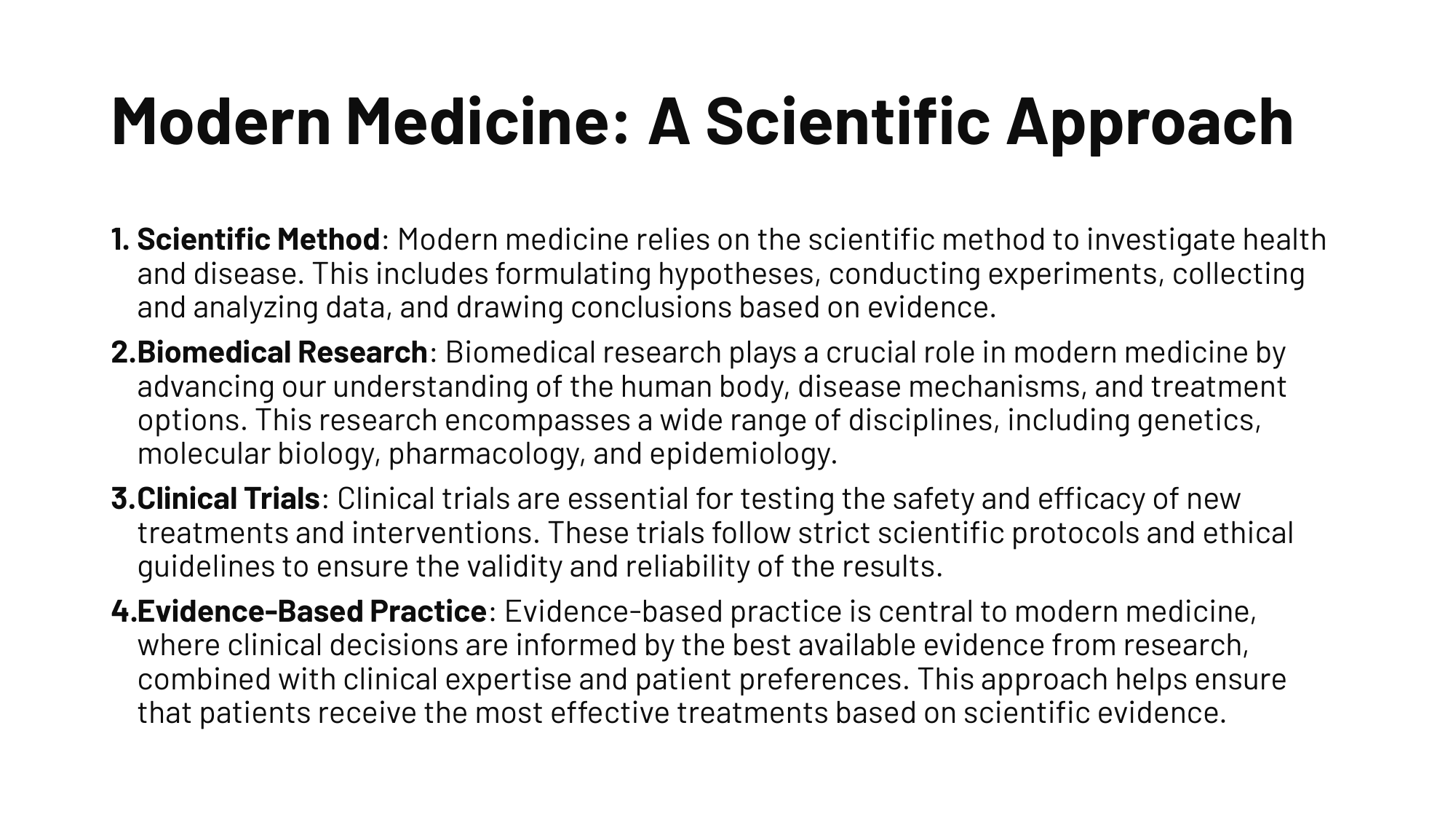

# Modern Medicine: A Scientific Approach
Scientific Method: Modern medicine relies on the scientific method to investigate health and disease. This includes formulating hypotheses, conducting experiments, collecting and analyzing data, and drawing conclusions based on evidence.
Biomedical Research: Biomedical research plays a crucial role in modern medicine by advancing our understanding of the human body, disease mechanisms, and treatment options. This research encompasses a wide range of disciplines, including genetics, molecular biology, pharmacology, and epidemiology.
Clinical Trials: Clinical trials are essential for testing the safety and efficacy of new treatments and interventions. These trials follow strict scientific protocols and ethical guidelines to ensure the validity and reliability of the results.
Evidence-Based Practice: Evidence-based practice is central to modern medicine, where clinical decisions are informed by the best available evidence from research, combined with clinical expertise and patient preferences. This approach helps ensure that patients receive the most effective treatments based on scientific evidence.